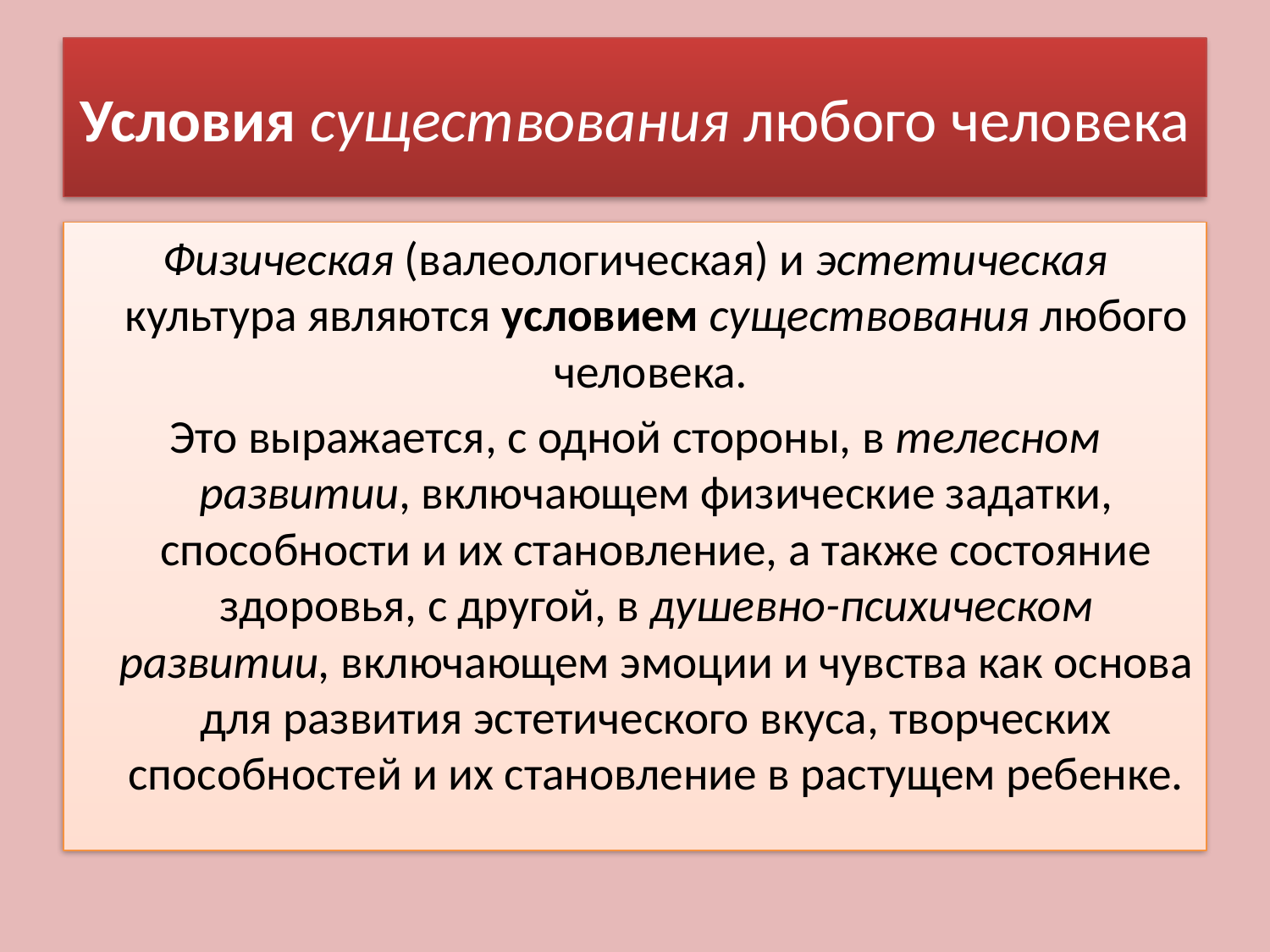

# Условия существования любого человека
Физическая (валеологическая) и эстетическая культура являются условием существования любого человека.
Это выражается, с одной стороны, в телесном развитии, включающем физические задатки, способности и их становление, а также состояние здоровья, с другой, в душевно-психическом развитии, включающем эмоции и чувства как основа для развития эстетического вкуса, творческих способностей и их становление в растущем ребенке.